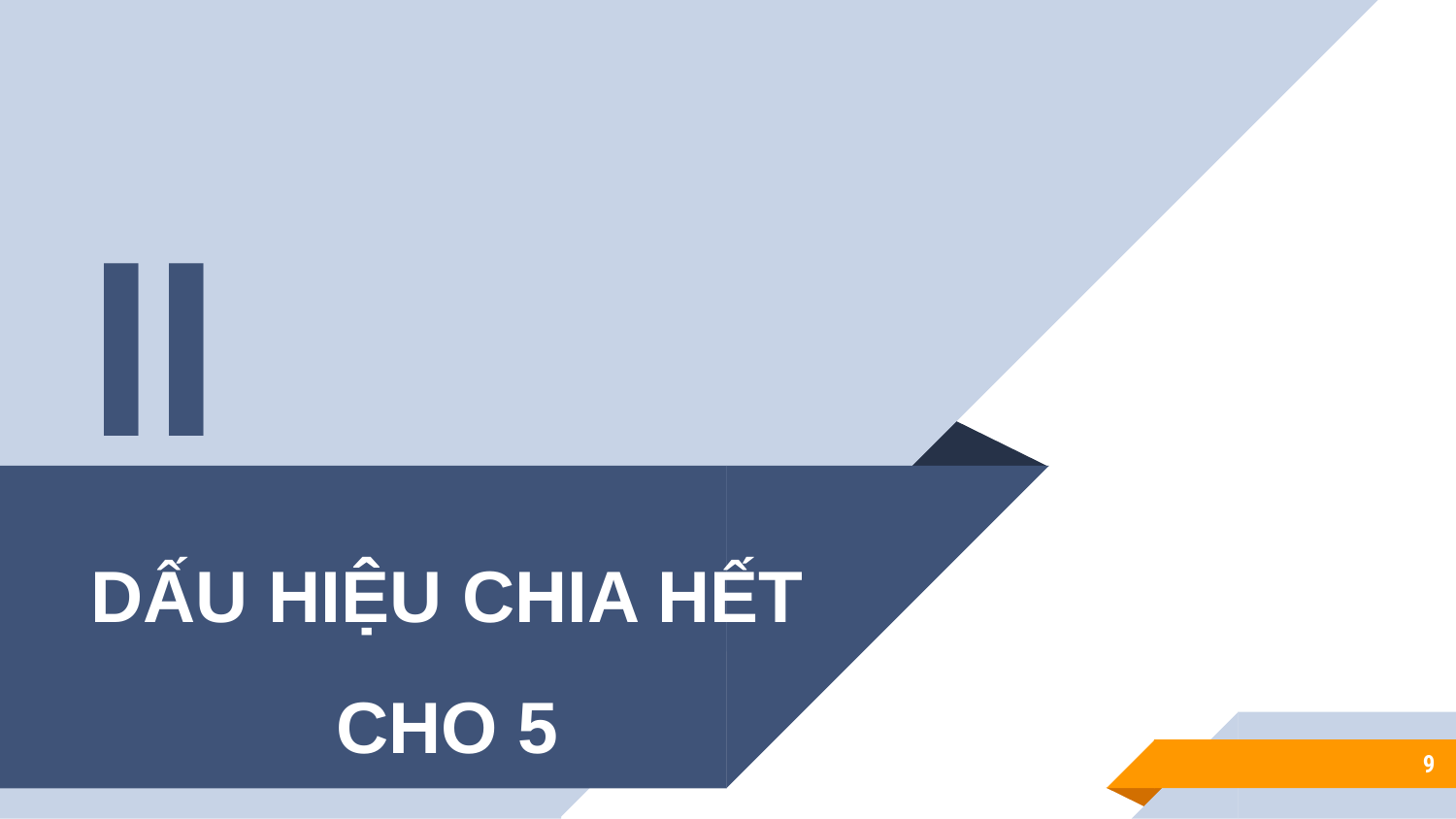

II
DẤU HIỆU CHIA HẾT CHO 5
9